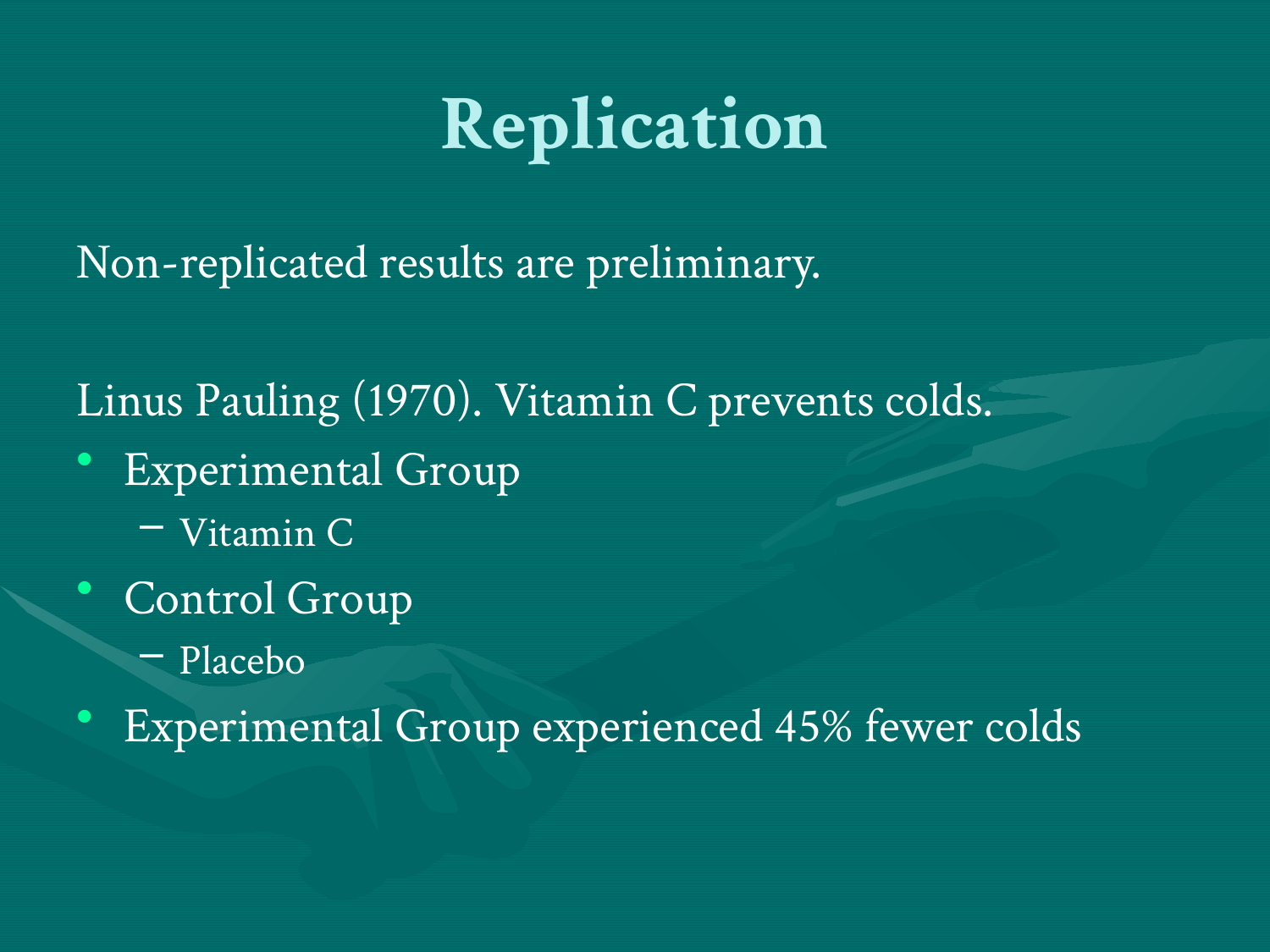

# Replication
Non-replicated results are preliminary.

Linus Pauling (1970). Vitamin C prevents colds.
Experimental Group
Vitamin C
Control Group
Placebo
Experimental Group experienced 45% fewer colds